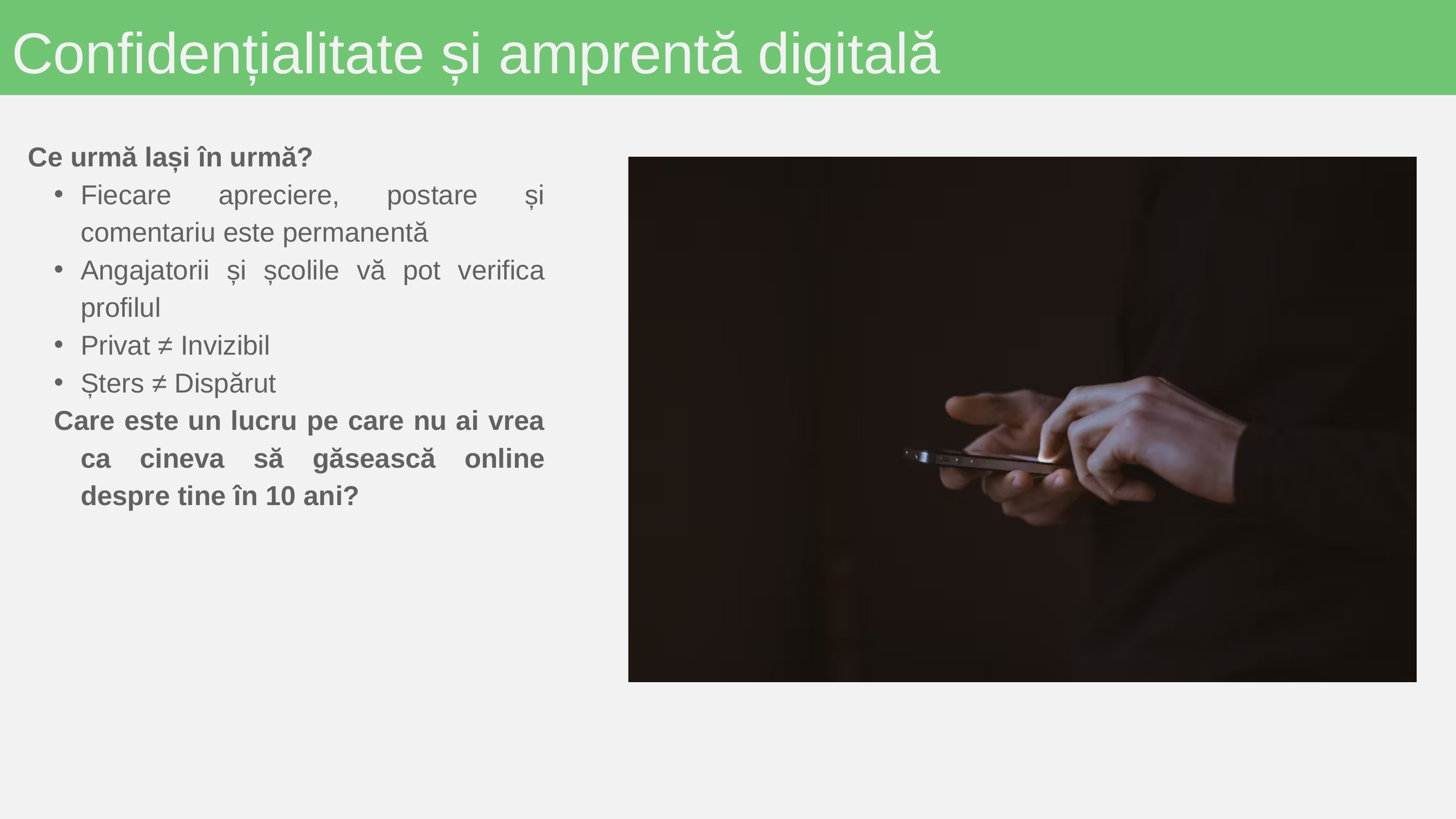

Confidențialitate și amprentă digitală
Ce urmă lași în urmă?
Fiecare apreciere, postare și comentariu este permanentă
Angajatorii și școlile vă pot verifica profilul
Privat ≠ Invizibil
Șters ≠ Dispărut
Care este un lucru pe care nu ai vrea ca cineva să găsească online despre tine în 10 ani?